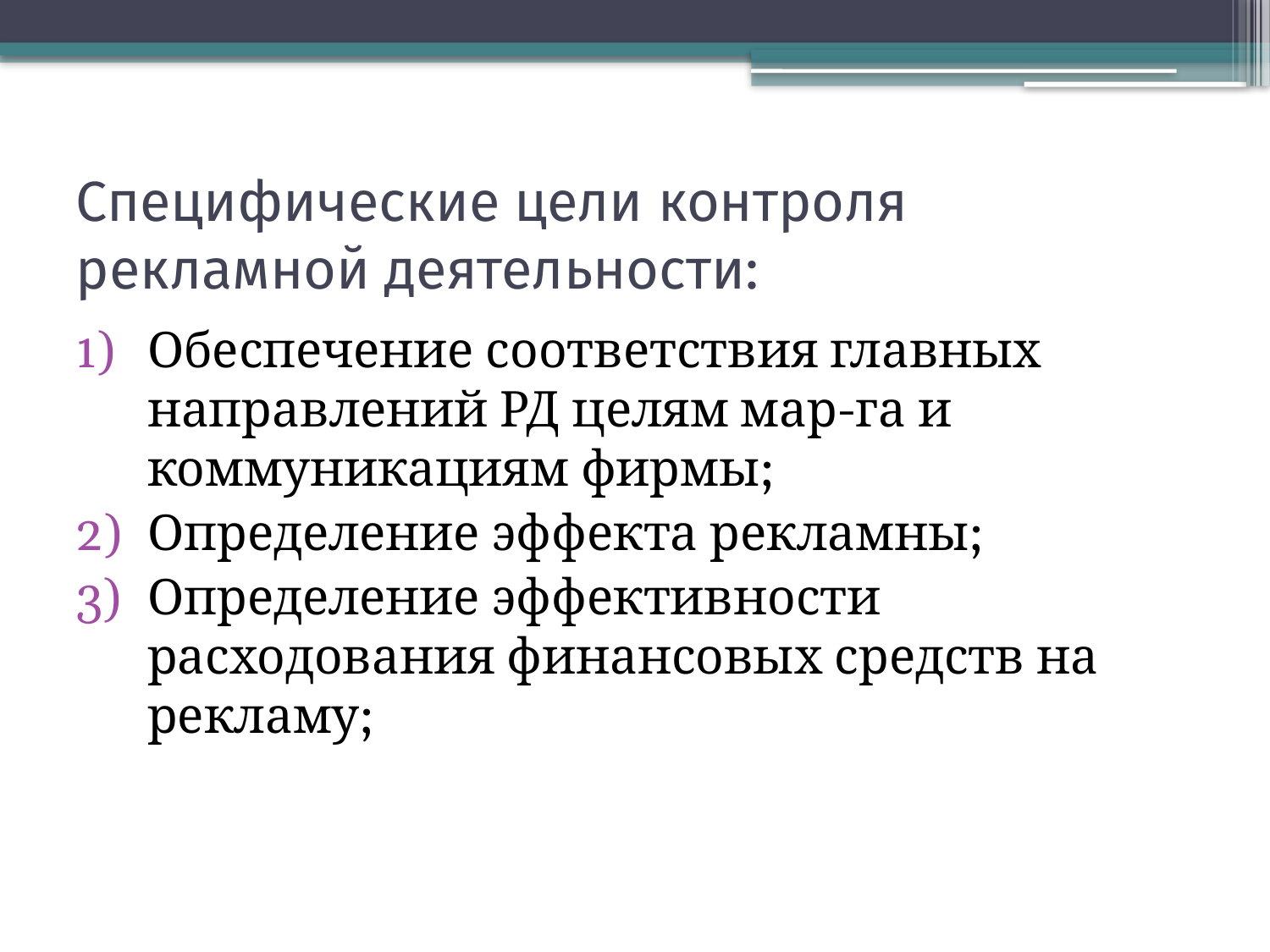

# Специфические цели контроля рекламной деятельности:
Обеспечение соответствия главных направлений РД целям мар-га и коммуникациям фирмы;
Определение эффекта рекламны;
Определение эффективности расходования финансовых средств на рекламу;